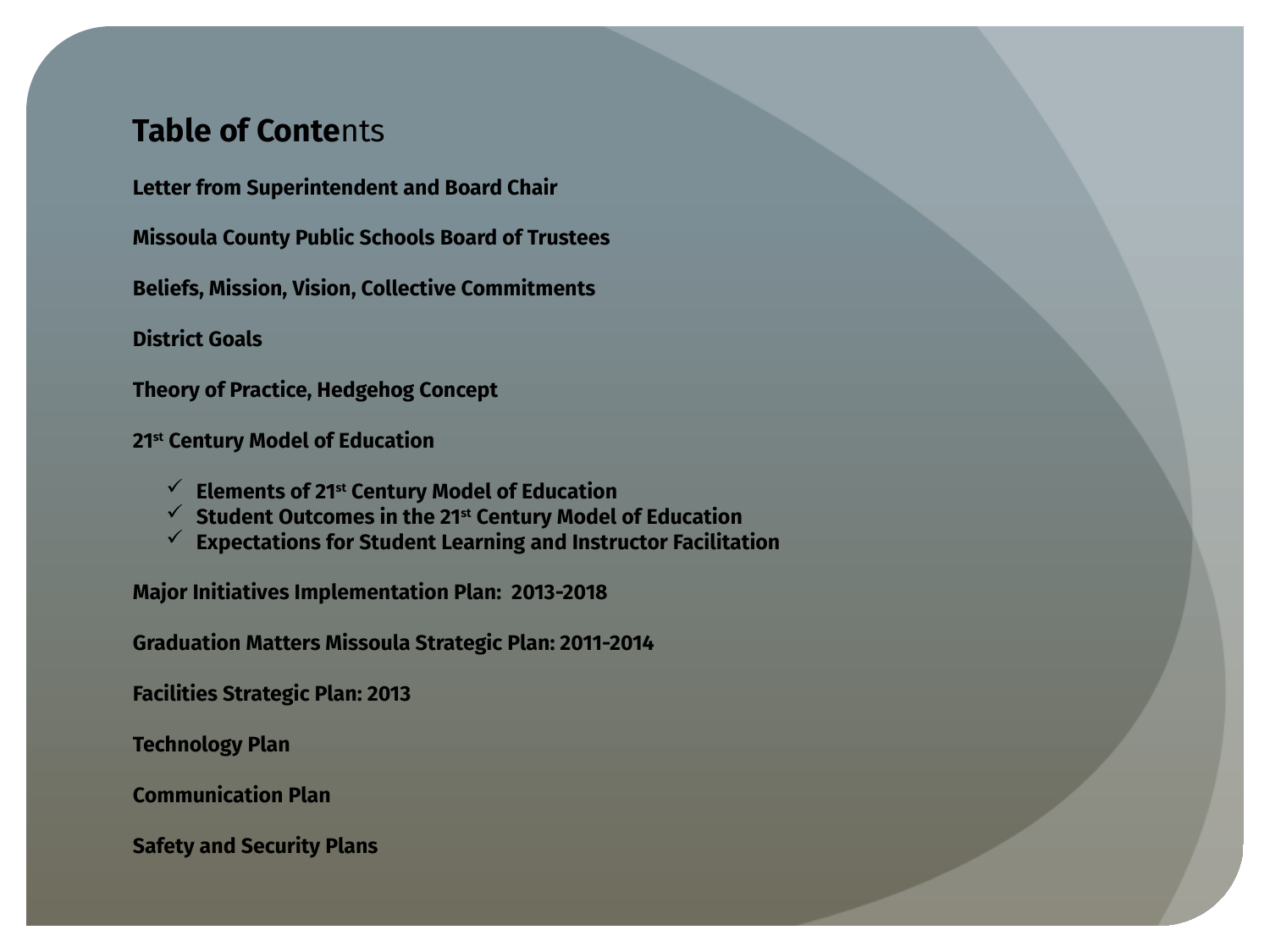

Table of Contents

Letter from Superintendent and Board Chair

Missoula County Public Schools Board of Trustees

Beliefs, Mission, Vision, Collective Commitments

District Goals

Theory of Practice, Hedgehog Concept

21st Century Model of Education

Elements of 21st Century Model of Education
Student Outcomes in the 21st Century Model of Education
Expectations for Student Learning and Instructor Facilitation

Major Initiatives Implementation Plan:  2013-2018

Graduation Matters Missoula Strategic Plan: 2011-2014

Facilities Strategic Plan: 2013

Technology Plan

Communication Plan

Safety and Security Plans